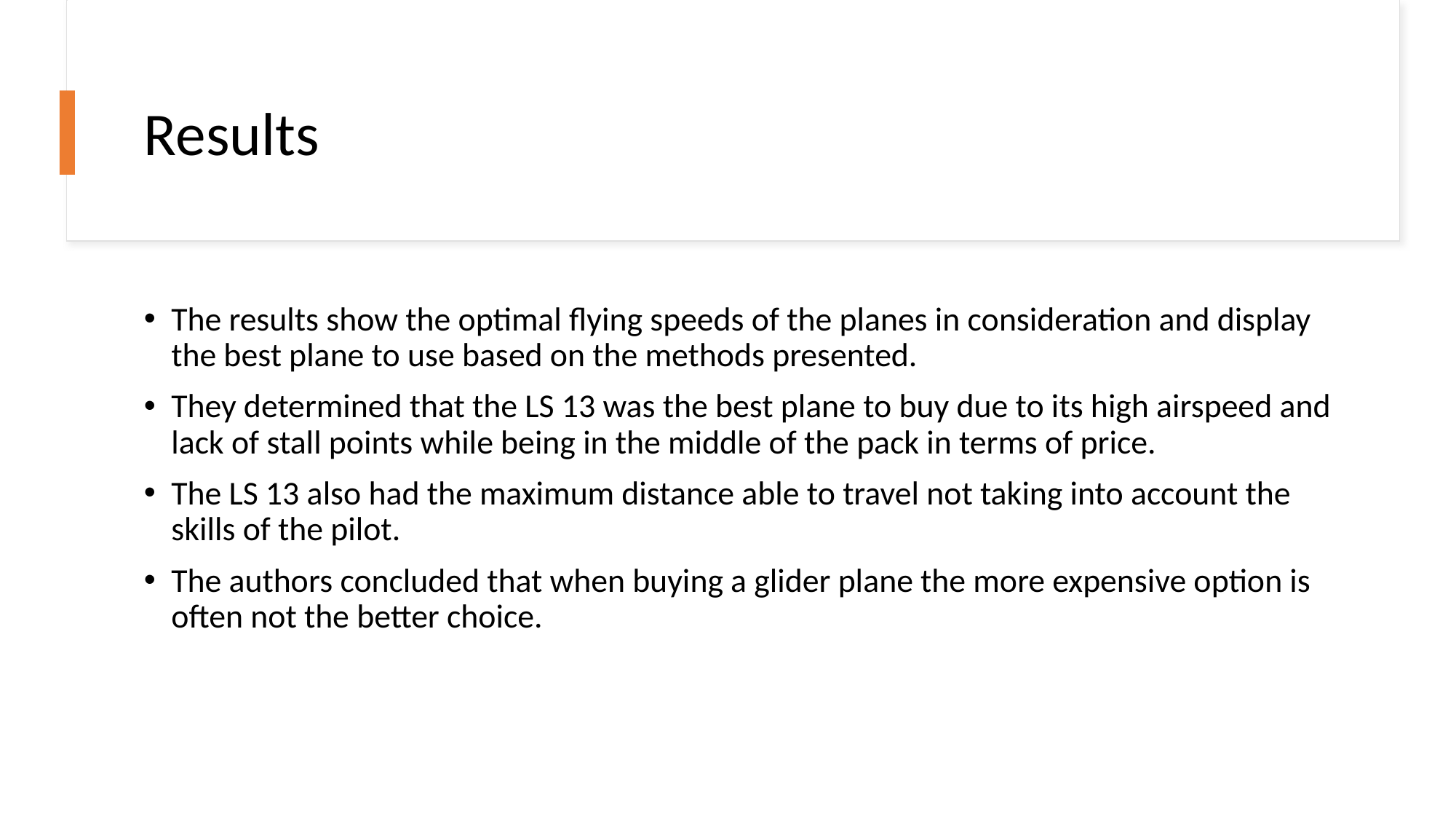

# Results

The results show the optimal flying speeds of the planes in consideration and display the best plane to use based on the methods presented.
They determined that the LS 13 was the best plane to buy due to its high airspeed and lack of stall points while being in the middle of the pack in terms of price.
The LS 13 also had the maximum distance able to travel not taking into account the skills of the pilot.
The authors concluded that when buying a glider plane the more expensive option is often not the better choice.